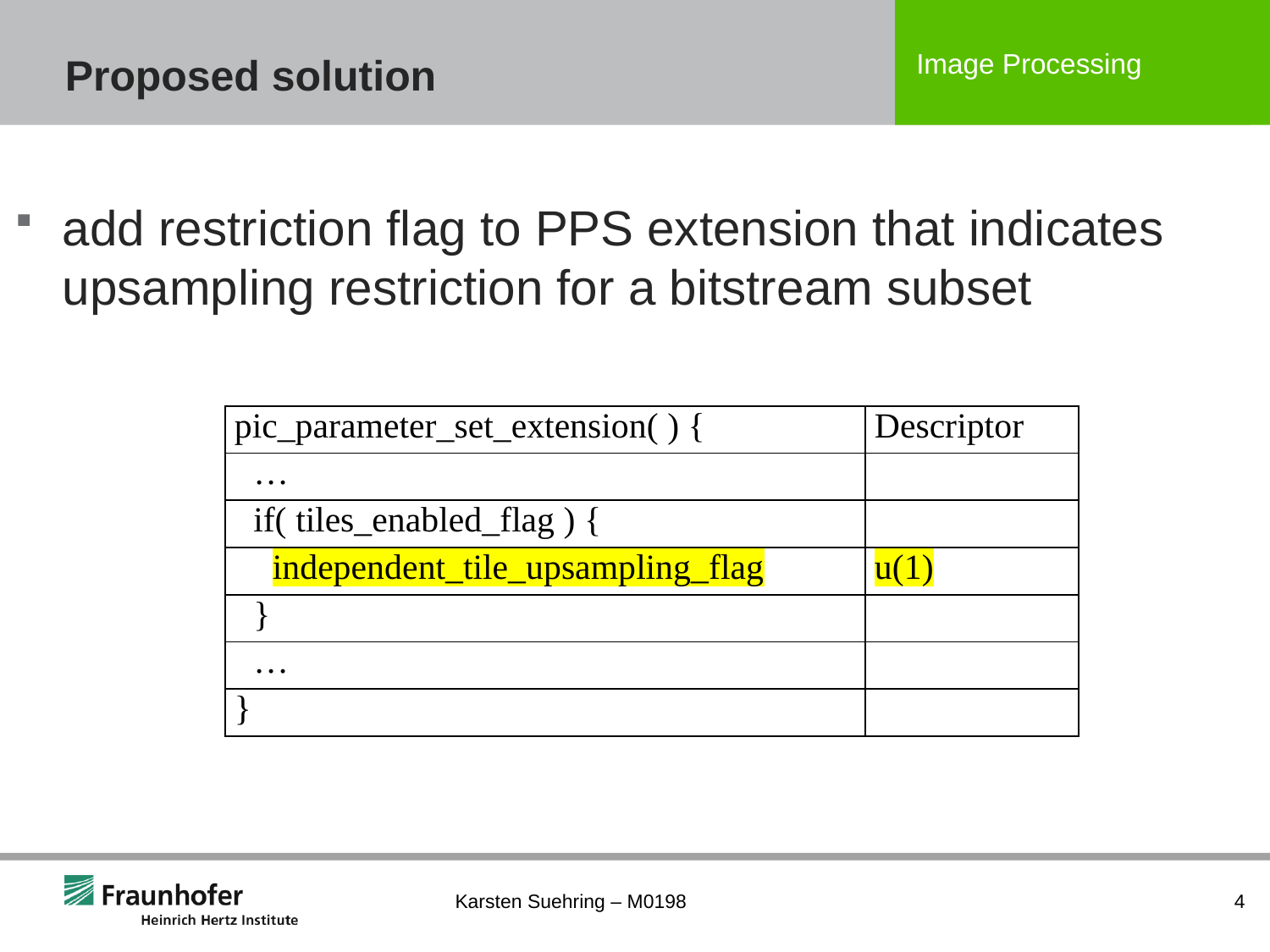

# Proposed solution
add restriction flag to PPS extension that indicates upsampling restriction for a bitstream subset
| pic\_parameter\_set\_extension( ) { | Descriptor |
| --- | --- |
| … |  |
| if( tiles\_enabled\_flag ) { |  |
| independent\_tile\_upsampling\_flag | u(1) |
| } |  |
| … |  |
| } |  |
Karsten Suehring – M0198
4